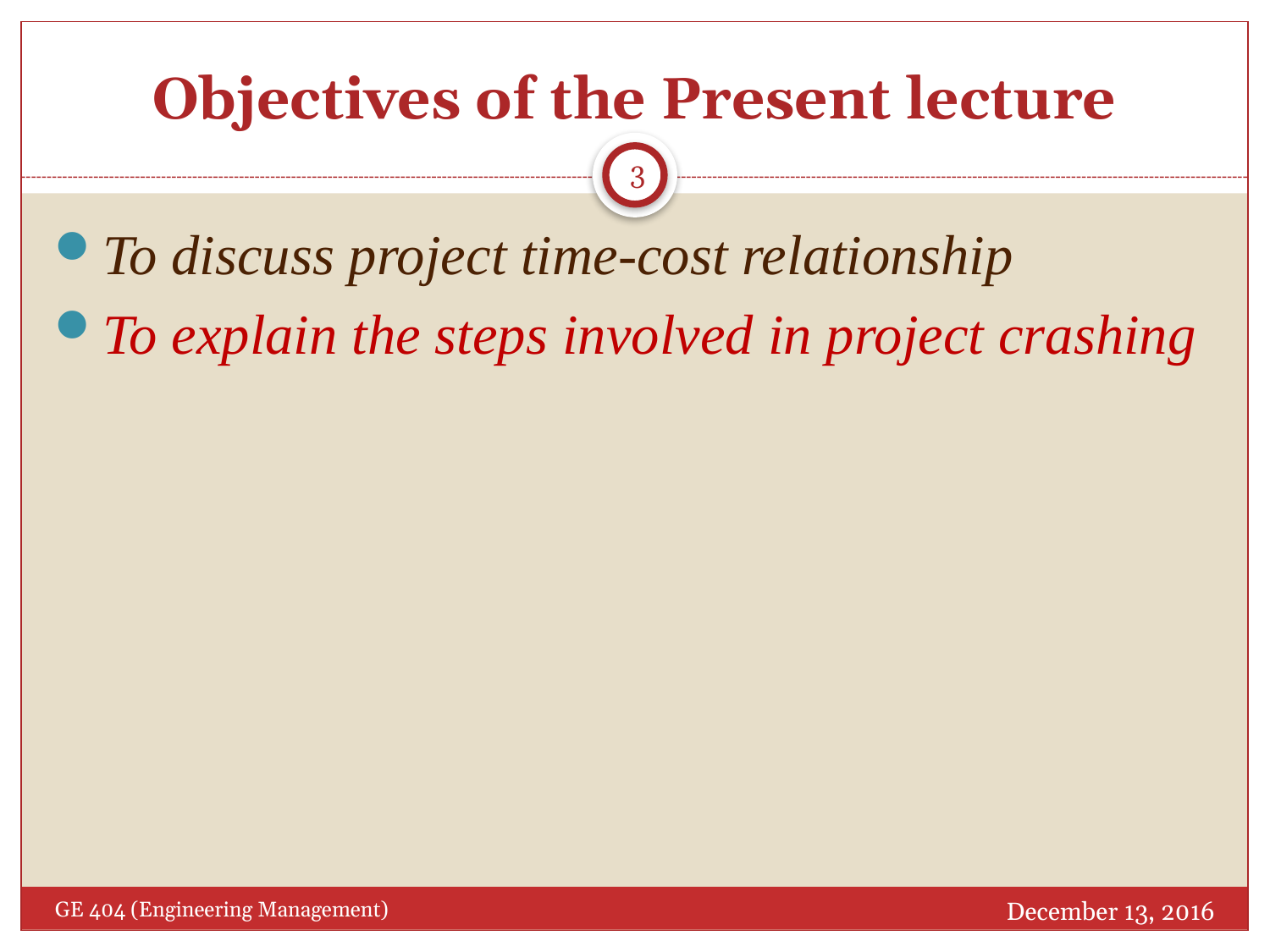

# Objectives of the Present lecture
3
To discuss project time-cost relationship
To explain the steps involved in project crashing
December 13, 2016
GE 404 (Engineering Management)